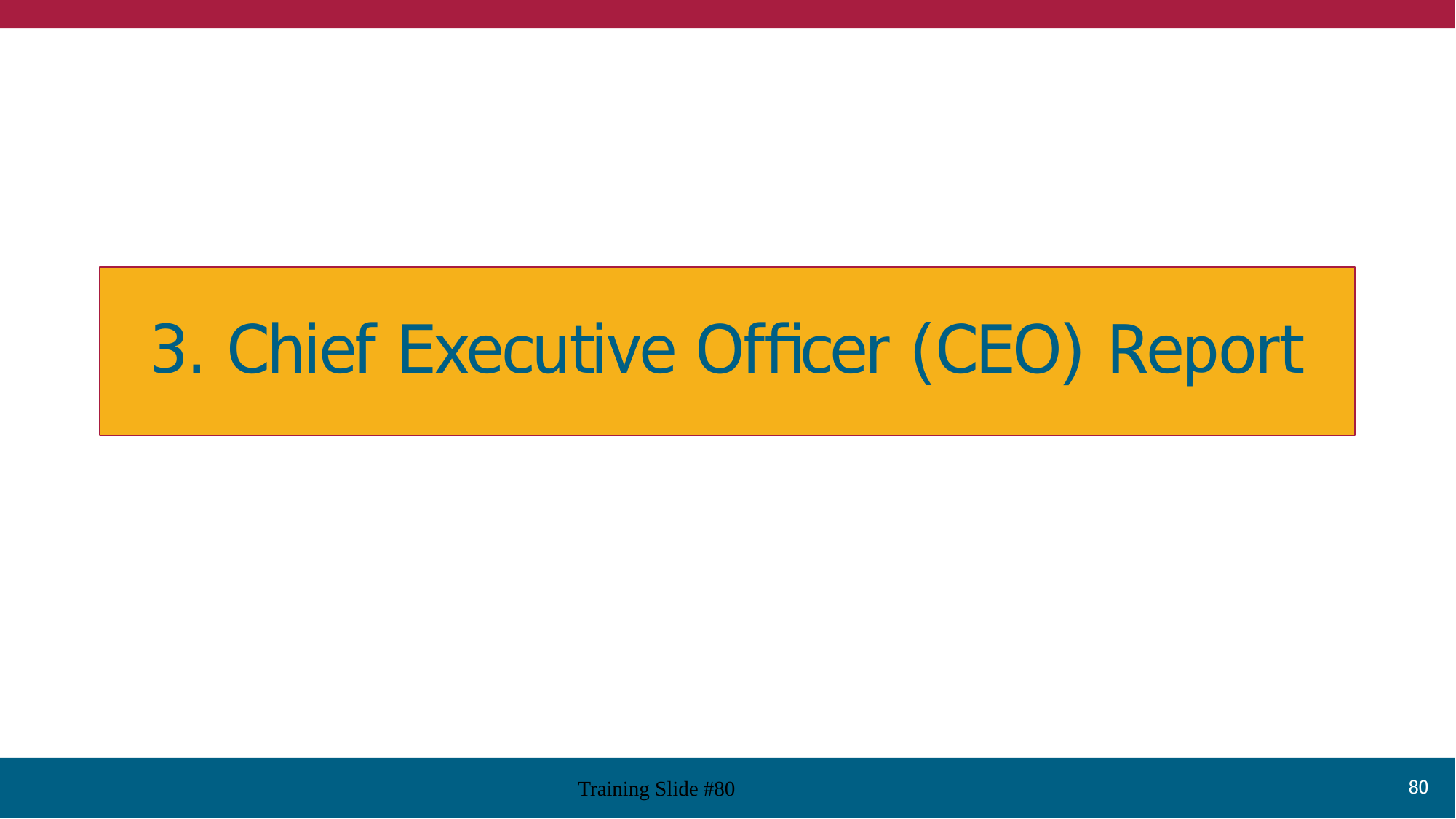

3. Chief Executive Officer (CEO) Report
80
Training Slide #80